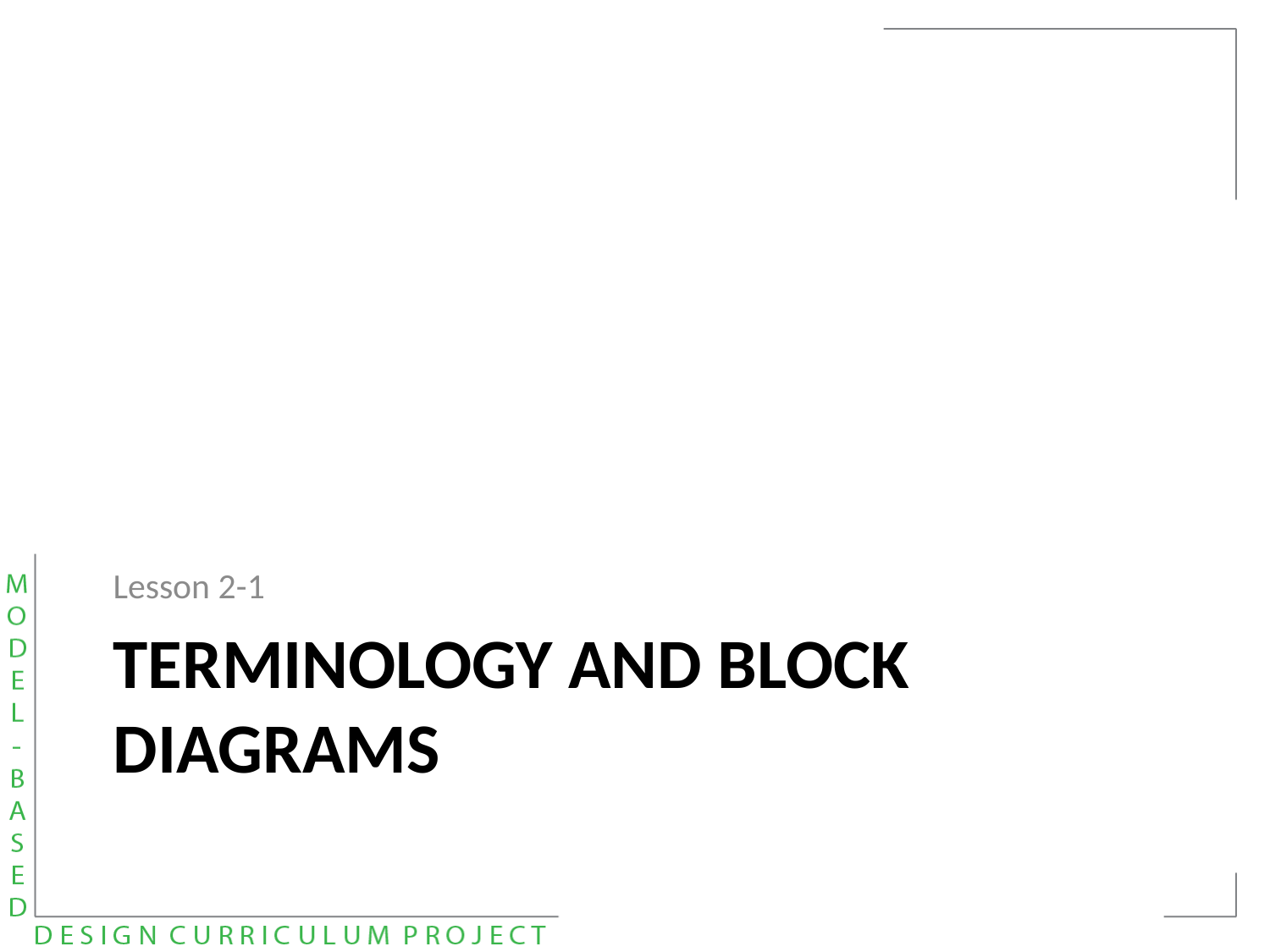

Lesson 2-1
# Terminology and block diagrams